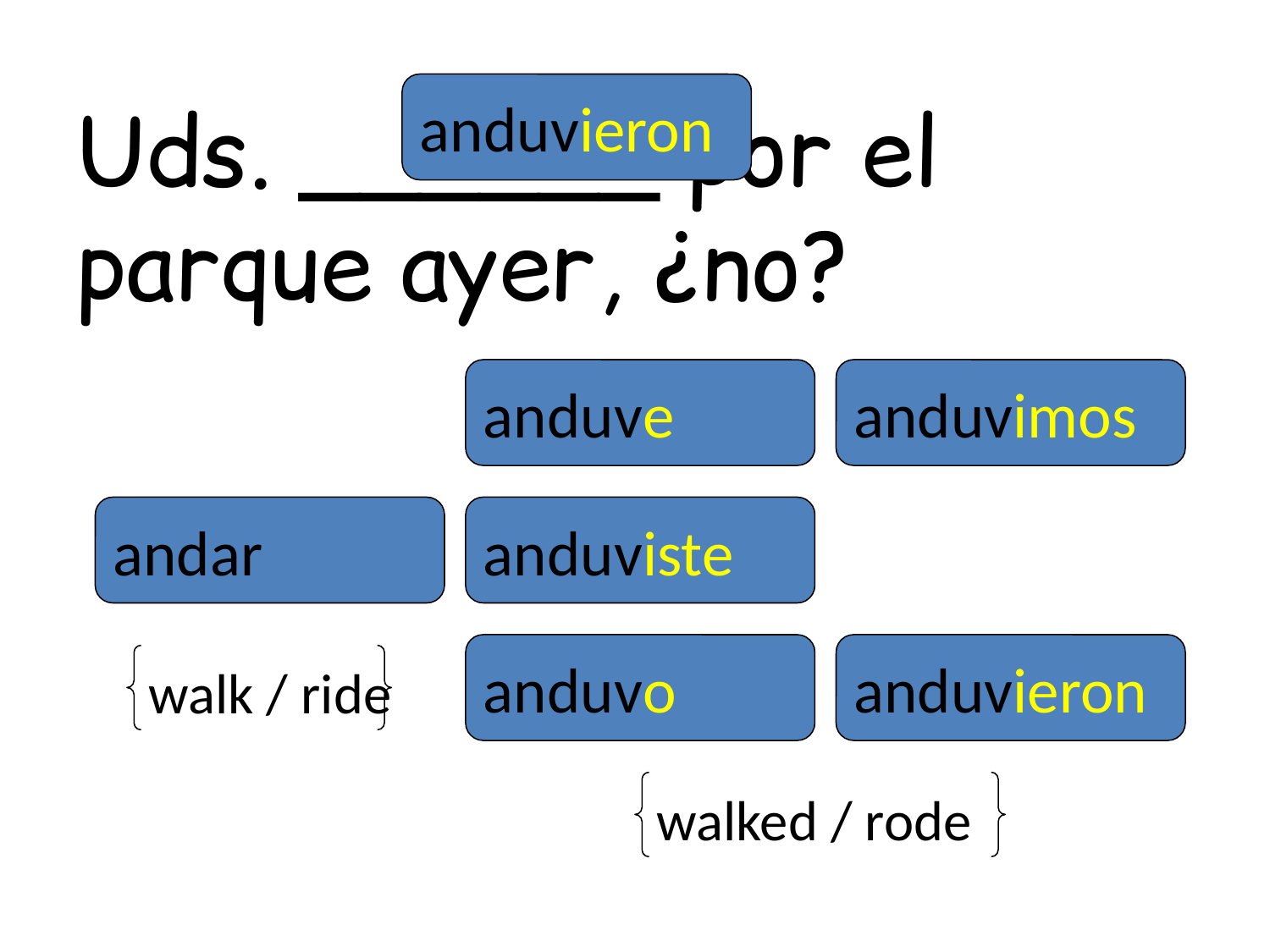

anduvieron
Uds. ______ por el parque ayer, ¿no?
anduve
anduvimos
andar
anduviste
anduvo
anduvieron
walk / ride
walked / rode